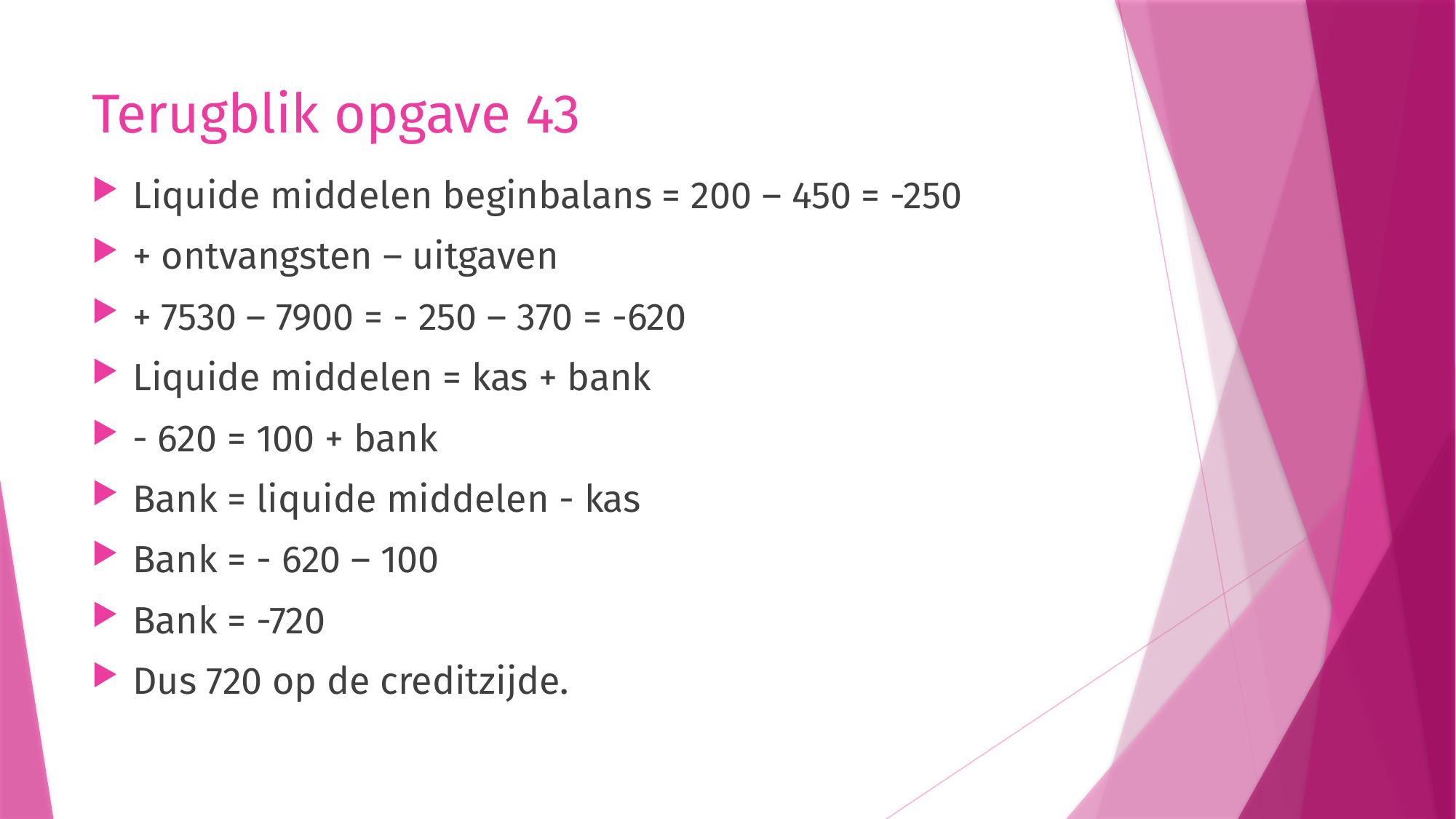

# Terugblik opgave 43
Liquide middelen beginbalans = 200 – 450 = -250
+ ontvangsten – uitgaven
+ 7530 – 7900 = - 250 – 370 = -620
Liquide middelen = kas + bank
- 620 = 100 + bank
Bank = liquide middelen - kas
Bank = - 620 – 100
Bank = -720
Dus 720 op de creditzijde.